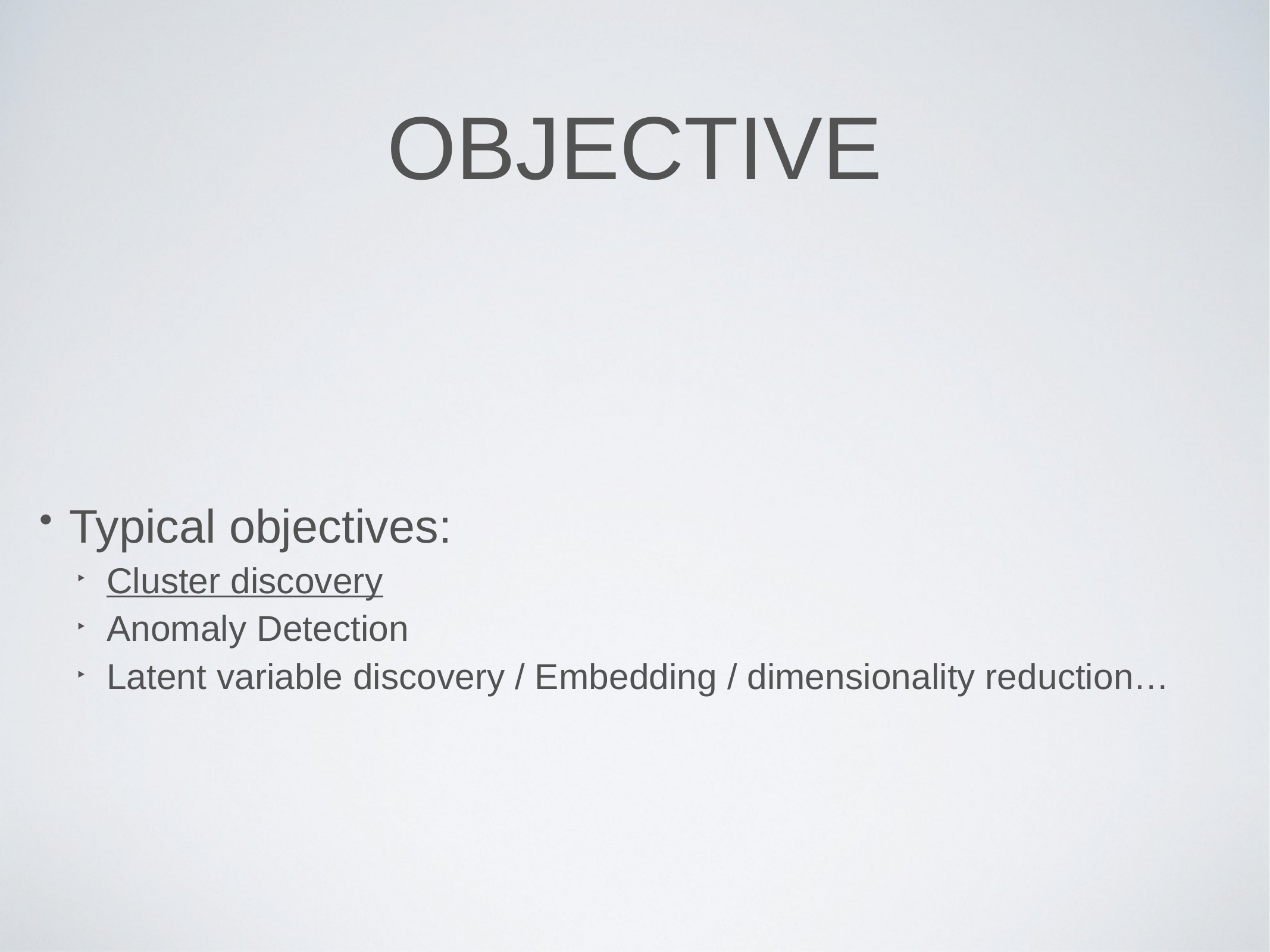

# Objective
Typical objectives:
Cluster discovery
Anomaly Detection
Latent variable discovery / Embedding / dimensionality reduction…
3